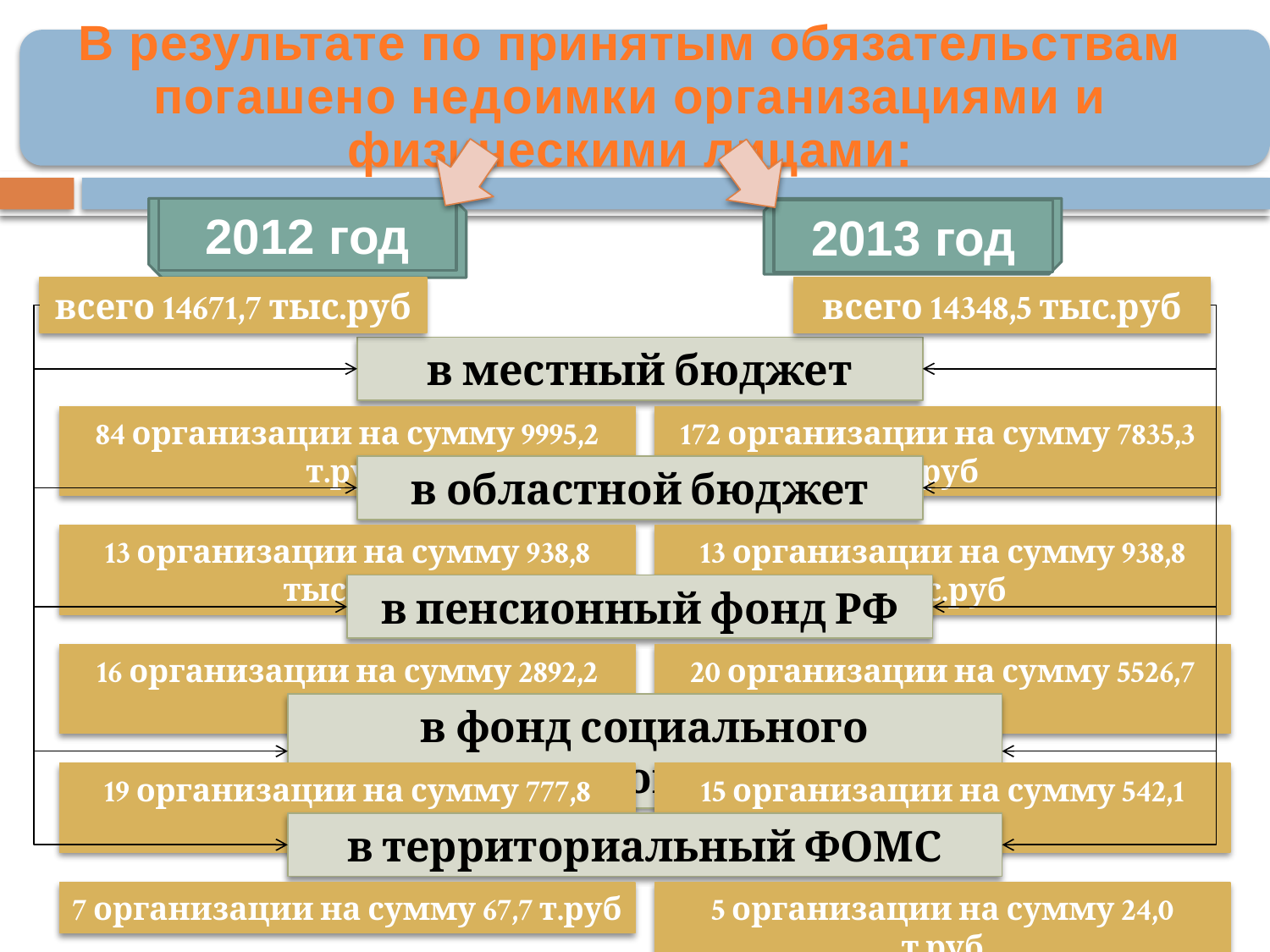

В результате по принятым обязательствам погашено недоимки организациями и физическими лицами:

2012 год

2013 год
всего 14671,7 тыс.руб
всего 14348,5 тыс.руб
в местный бюджет
84 организации на сумму 9995,2 т.руб
172 организации на сумму 7835,3 т.руб
в областной бюджет
13 организации на сумму 938,8 тыс.руб
13 организации на сумму 938,8 тыс.руб
в пенсионный фонд РФ
16 организации на сумму 2892,2 т.руб
20 организации на сумму 5526,7 т.руб
в фонд социального страхования
19 организации на сумму 777,8 т.руб
15 организации на сумму 542,1 т.руб
в территориальный ФОМС
7 организации на сумму 67,7 т.руб
5 организации на сумму 24,0 т.руб